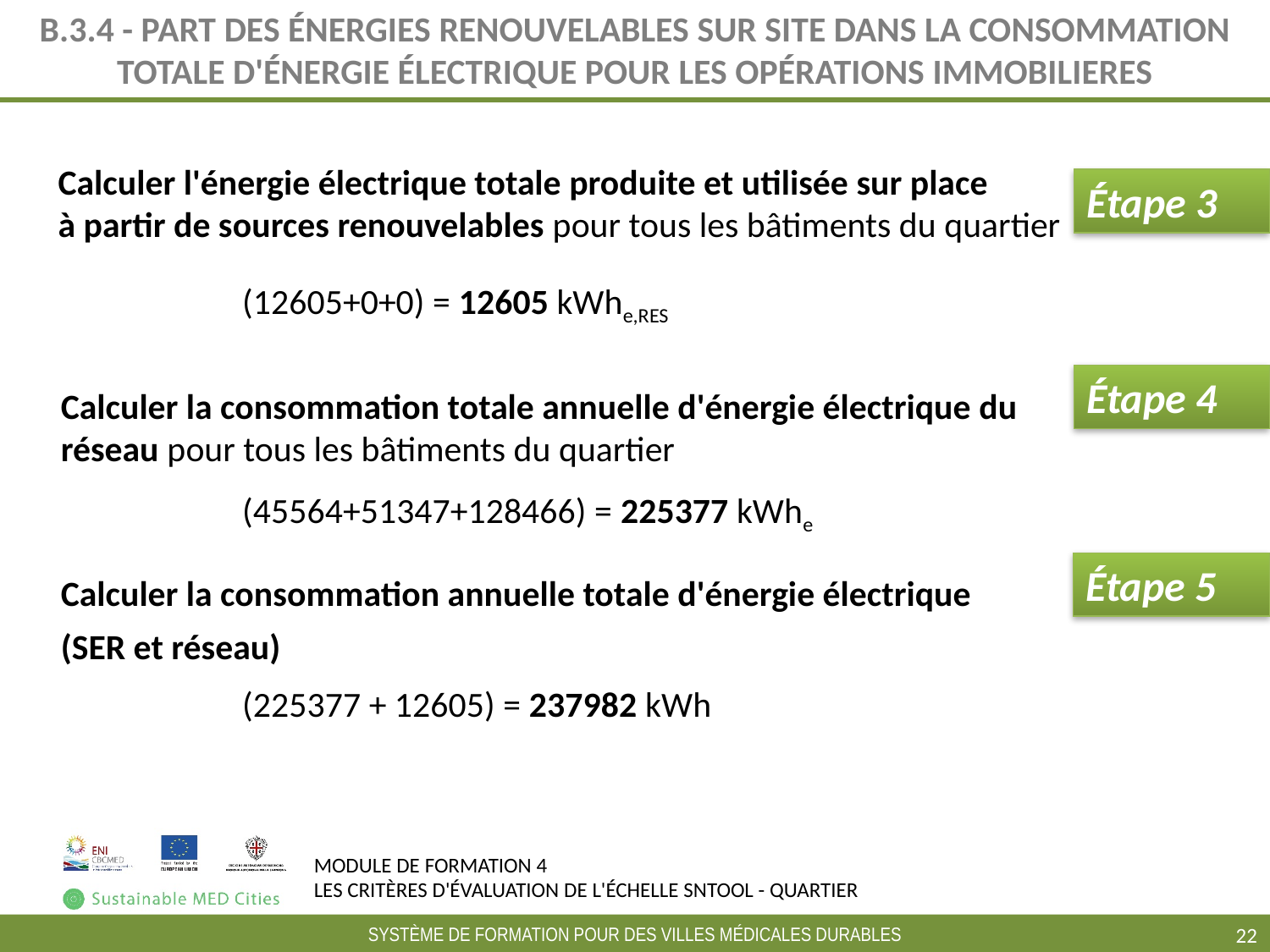

# B.3.4 - PART DES ÉNERGIES RENOUVELABLES SUR SITE DANS LA CONSOMMATION TOTALE D'ÉNERGIE ÉLECTRIQUE POUR LES OPÉRATIONS IMMOBILIERES
Calculer l'énergie électrique totale produite et utilisée sur place
à partir de sources renouvelables pour tous les bâtiments du quartier

Étape 3
(12605+0+0) = 12605 kWhe,RES
Étape 4
Calculer la consommation totale annuelle d'énergie électrique du réseau pour tous les bâtiments du quartier

(45564+51347+128466) = 225377 kWhe
Étape 5
Calculer la consommation annuelle totale d'énergie électrique
(SER et réseau)
(225377 + 12605) = 237982 kWh
22